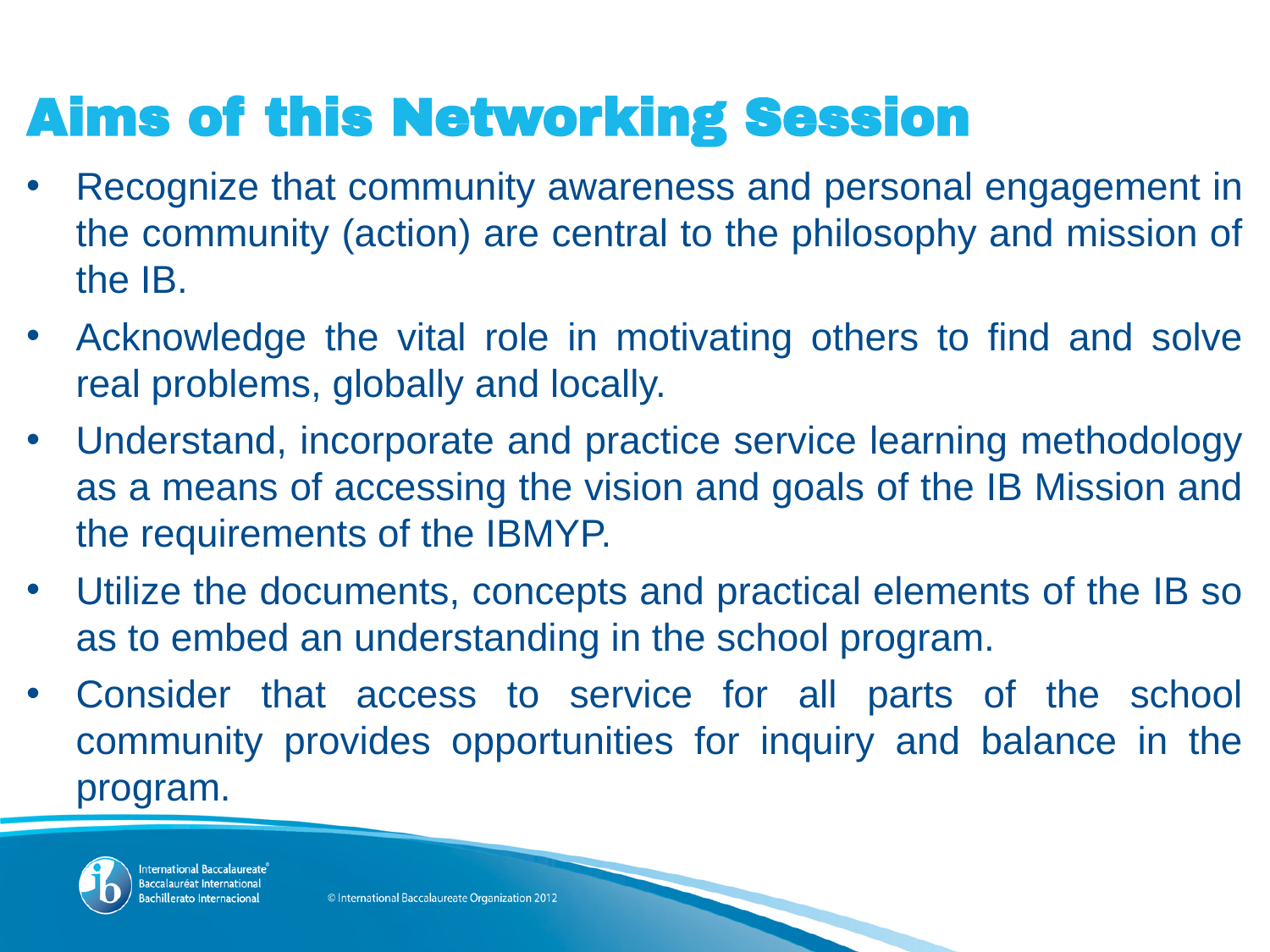

# Aims of this Networking Session
Recognize that community awareness and personal engagement in the community (action) are central to the philosophy and mission of the IB.
Acknowledge the vital role in motivating others to find and solve real problems, globally and locally.
Understand, incorporate and practice service learning methodology as a means of accessing the vision and goals of the IB Mission and the requirements of the IBMYP.
Utilize the documents, concepts and practical elements of the IB so as to embed an understanding in the school program.
Consider that access to service for all parts of the school community provides opportunities for inquiry and balance in the program.